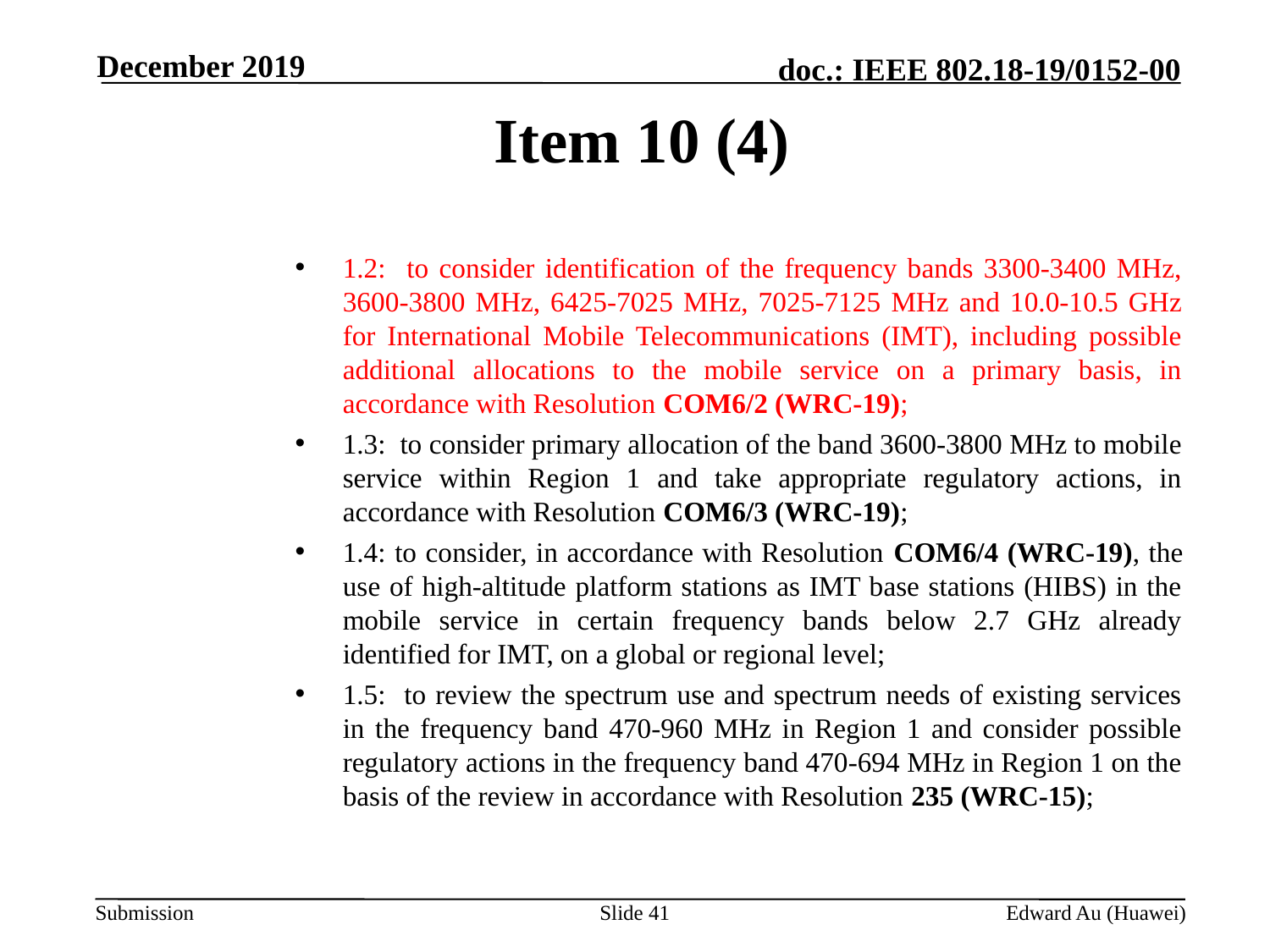

December 2019
# Item 10 (4)
1.2:  to consider identification of the frequency bands 3300-3400 MHz, 3600-3800 MHz, 6425-7025 MHz, 7025-7125 MHz and 10.0-10.5 GHz for International Mobile Telecommunications (IMT), including possible additional allocations to the mobile service on a primary basis, in accordance with Resolution COM6/2 (WRC-19);
1.3:  to consider primary allocation of the band 3600-3800 MHz to mobile service within Region 1 and take appropriate regulatory actions, in accordance with Resolution COM6/3 (WRC-19);
1.4: to consider, in accordance with Resolution COM6/4 (WRC-19), the use of high-altitude platform stations as IMT base stations (HIBS) in the mobile service in certain frequency bands below 2.7 GHz already identified for IMT, on a global or regional level;
1.5:  to review the spectrum use and spectrum needs of existing services in the frequency band 470-960 MHz in Region 1 and consider possible regulatory actions in the frequency band 470-694 MHz in Region 1 on the basis of the review in accordance with Resolution 235 (WRC-15);

Slide 41
Edward Au (Huawei)